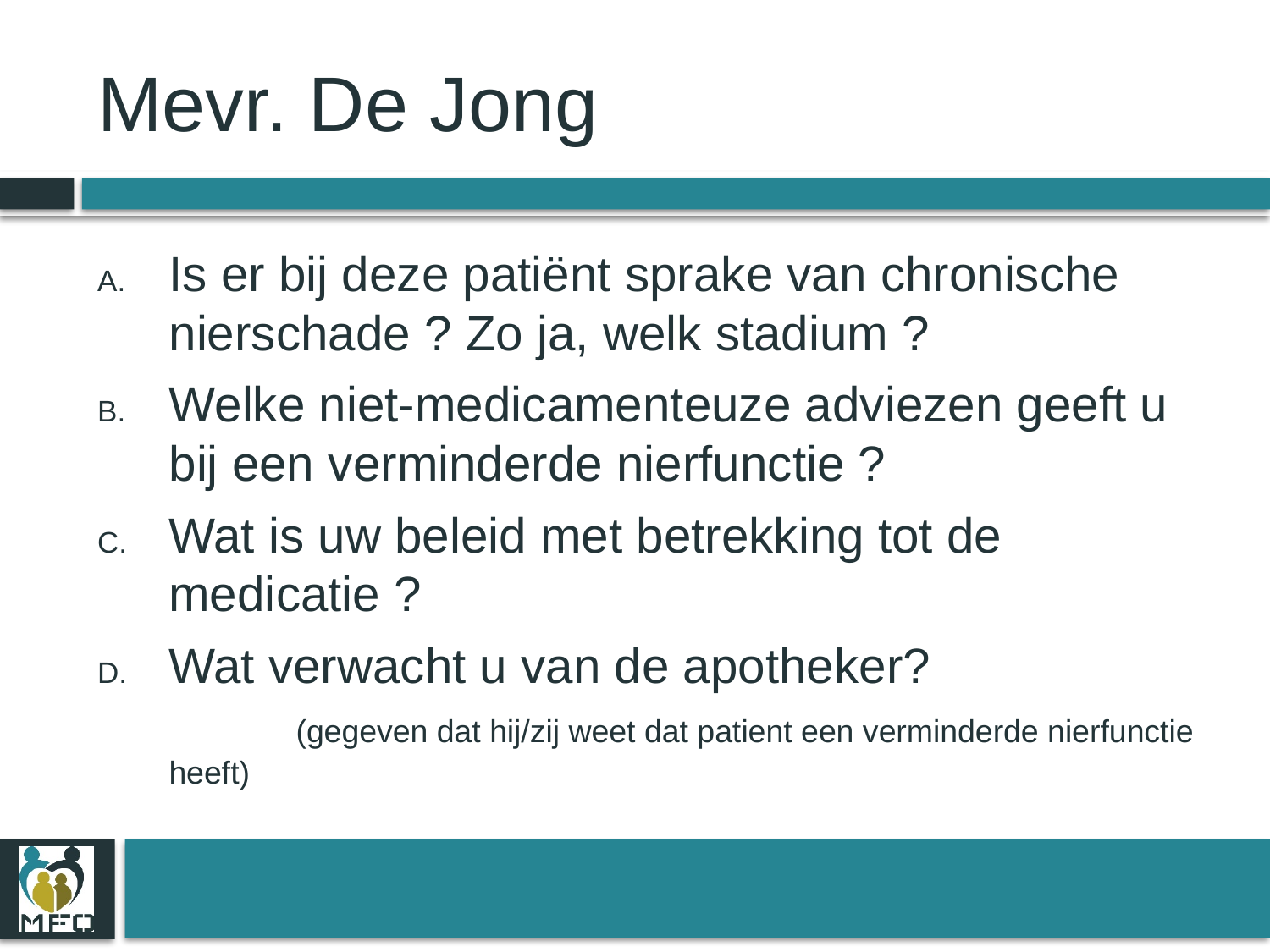

# Mevr. De Jong
Is er bij deze patiënt sprake van chronische nierschade ? Zo ja, welk stadium ?
Welke niet-medicamenteuze adviezen geeft u bij een verminderde nierfunctie ?
Wat is uw beleid met betrekking tot de medicatie ?
Wat verwacht u van de apotheker?
	(gegeven dat hij/zij weet dat patient een verminderde nierfunctie heeft)